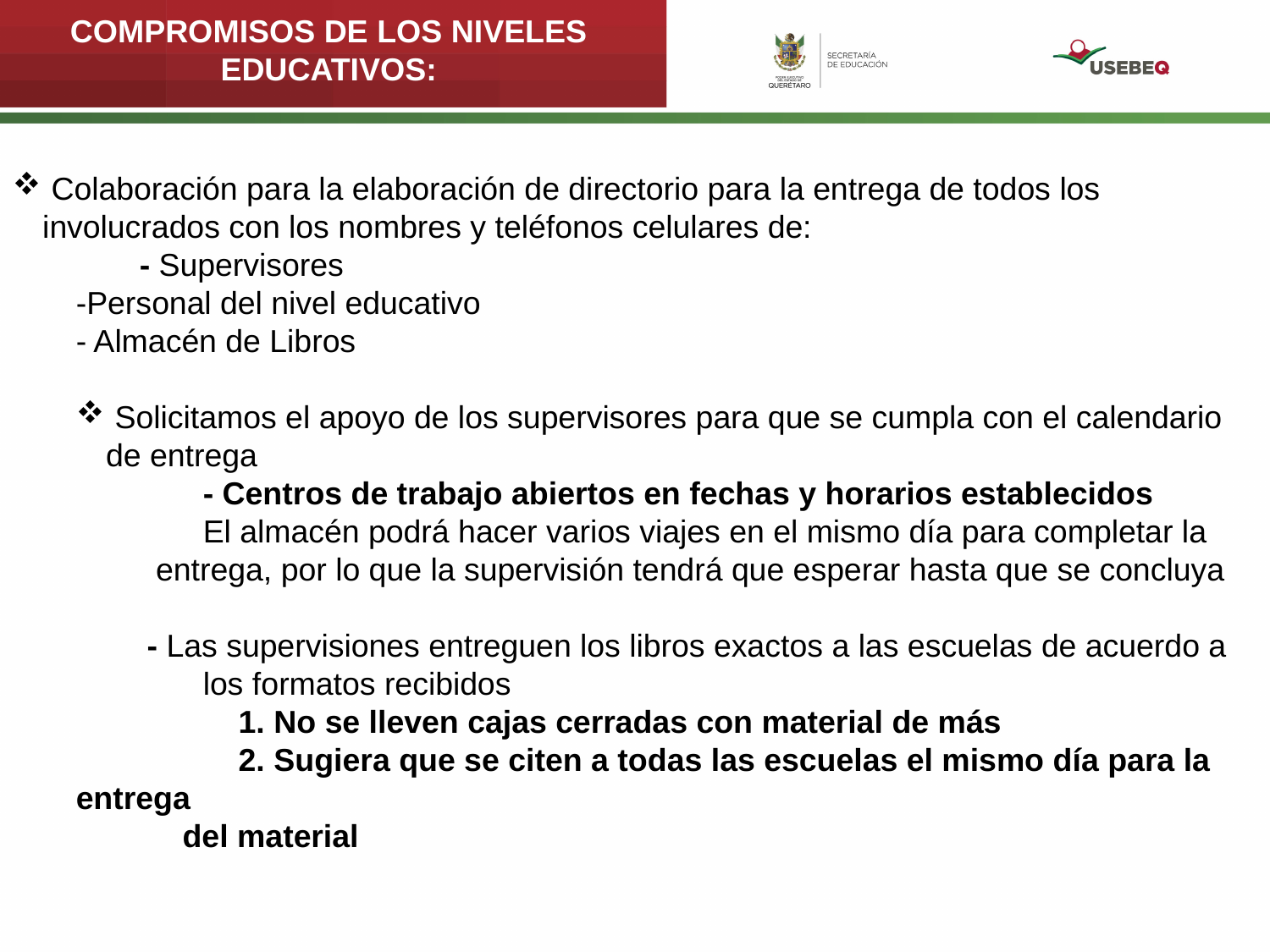

COMPROMISOS DE LOS NIVELES EDUCATIVOS:

 Colaboración para la elaboración de directorio para la entrega de todos los involucrados con los nombres y teléfonos celulares de:
	- Supervisores
-Personal del nivel educativo
- Almacén de Libros

 Solicitamos el apoyo de los supervisores para que se cumpla con el calendario de entrega
	- Centros de trabajo abiertos en fechas y horarios establecidos
	El almacén podrá hacer varios viajes en el mismo día para completar la
         entrega, por lo que la supervisión tendrá que esperar hasta que se concluya

        - Las supervisiones entreguen los libros exactos a las escuelas de acuerdo a
	los formatos recibidos
	    1. No se lleven cajas cerradas con material de más
	    2. Sugiera que se citen a todas las escuelas el mismo día para la entrega
            del material